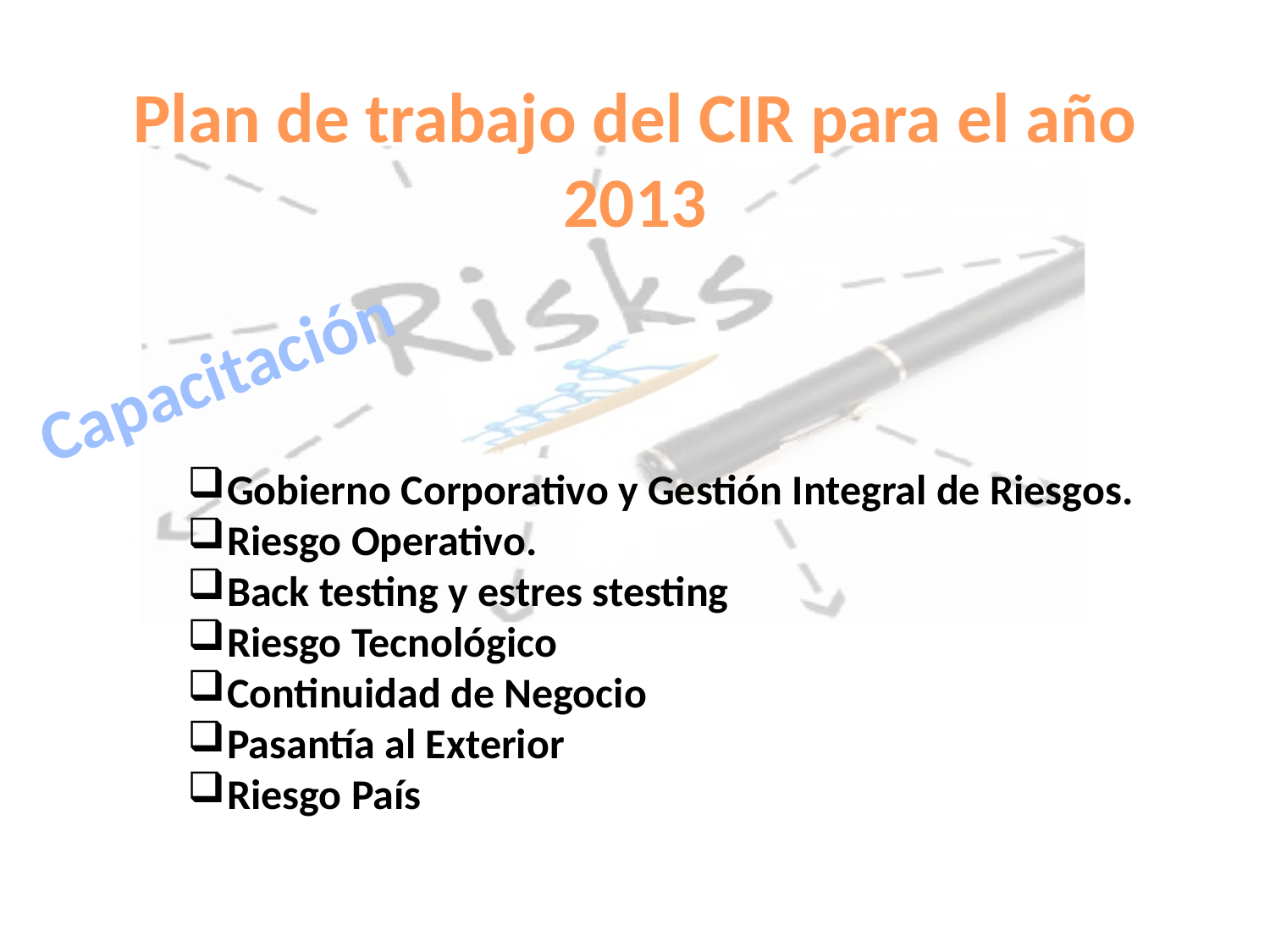

Plan de trabajo del CIR para el año 2013
Capacitación
Gobierno Corporativo y Gestión Integral de Riesgos.
Riesgo Operativo.
Back testing y estres stesting
Riesgo Tecnológico
Continuidad de Negocio
Pasantía al Exterior
Riesgo País